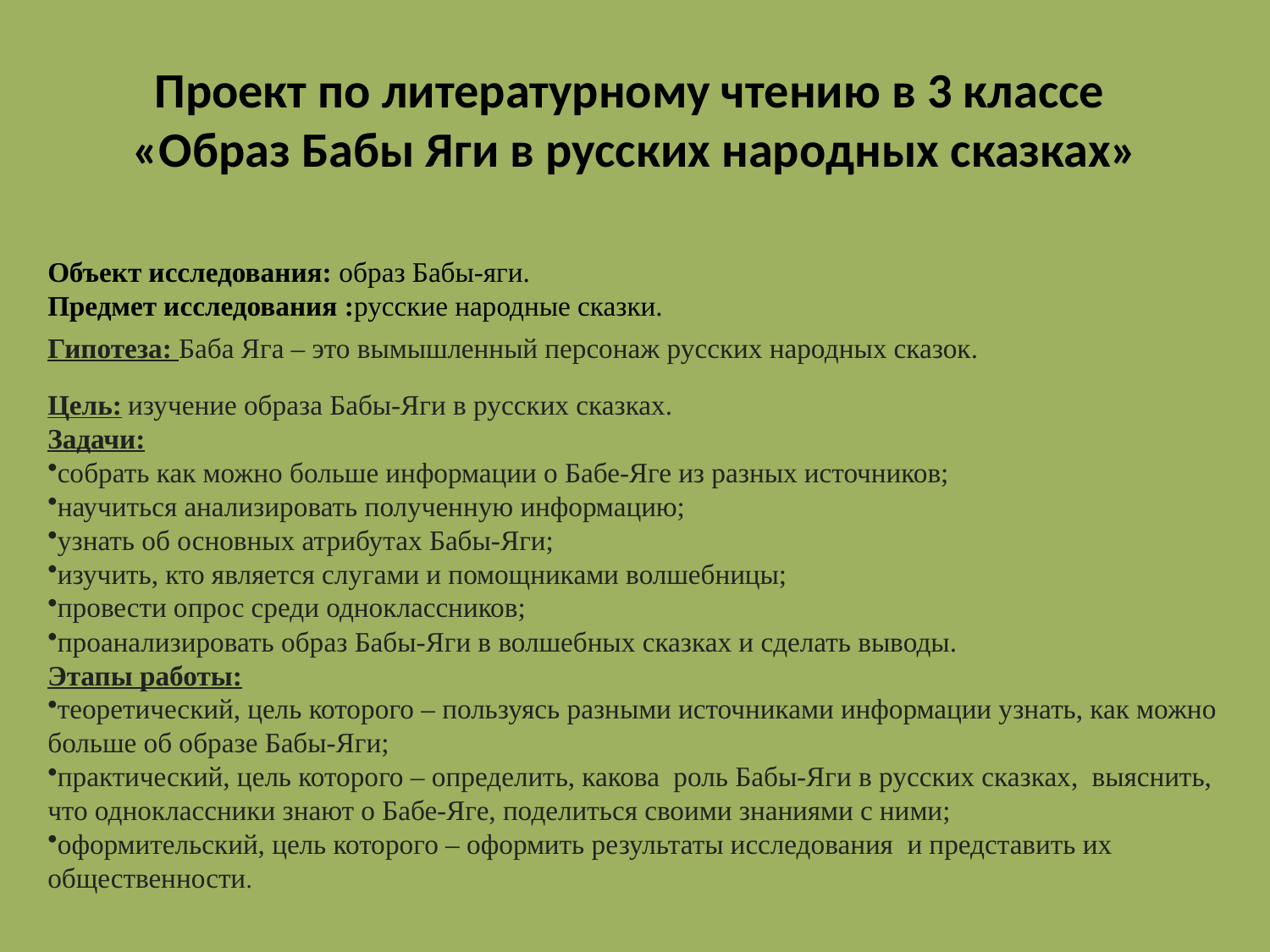

# Проект по литературному чтению в 3 классе  «Образ Бабы Яги в русских народных сказках»
Объект исследования: образ Бабы-яги.
Предмет исследования :русские народные сказки.

Гипотеза: Баба Яга – это вымышленный персонаж русских народных сказок.

Цель: изучение образа Бабы-Яги в русских сказках.
Задачи:
собрать как можно больше информации о Бабе-Яге из разных источников;
научиться анализировать полученную информацию;
узнать об основных атрибутах Бабы-Яги;
изучить, кто является слугами и помощниками волшебницы;
провести опрос среди одноклассников;
проанализировать образ Бабы-Яги в волшебных сказках и сделать выводы.
Этапы работы:
теоретический, цель которого – пользуясь разными источниками информации узнать, как можно больше об образе Бабы-Яги;
практический, цель которого – определить, какова  роль Бабы-Яги в русских сказках,  выяснить, что одноклассники знают о Бабе-Яге, поделиться своими знаниями с ними;
оформительский, цель которого – оформить результаты исследования  и представить их общественности.